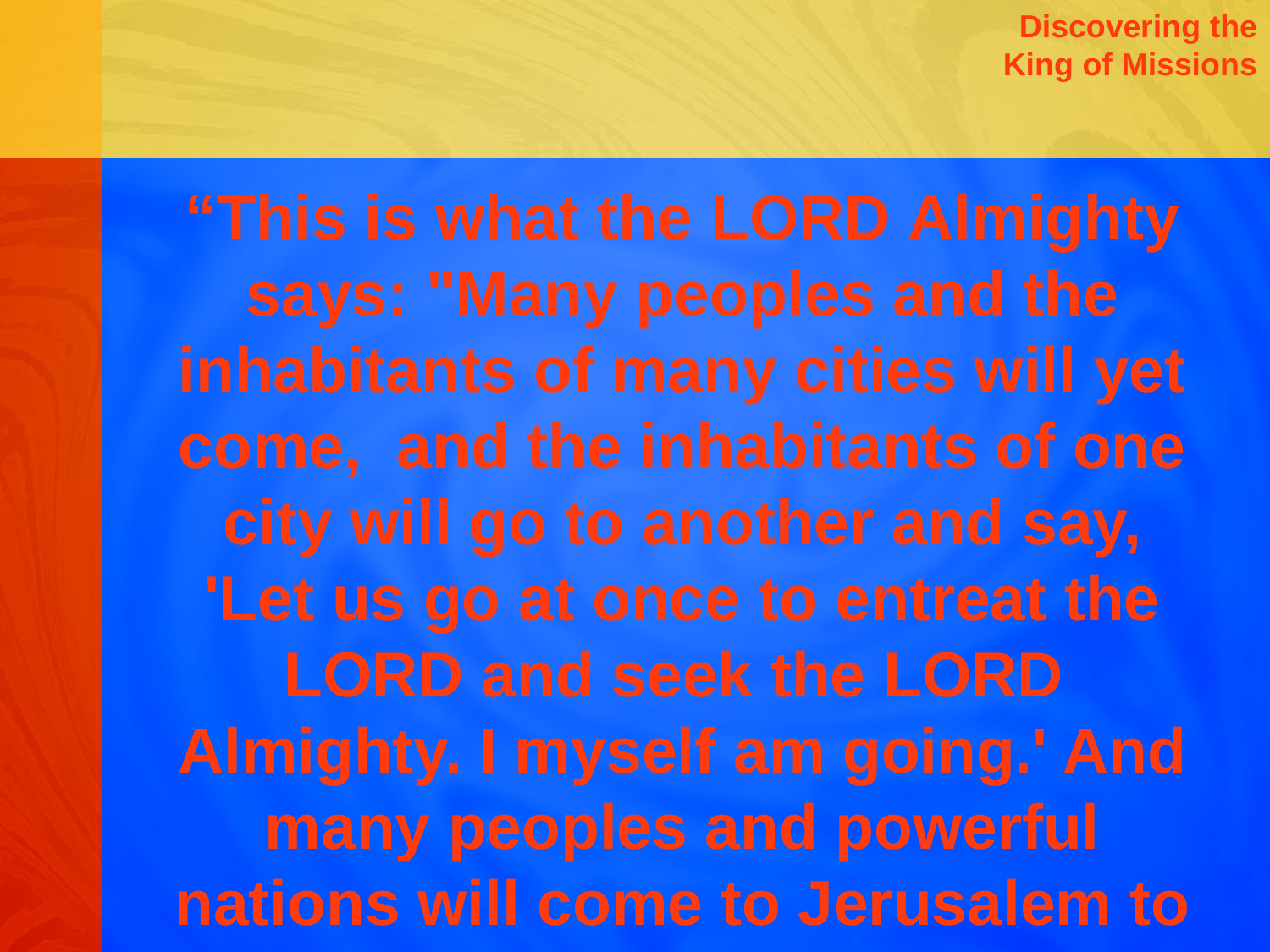

Discovering the King of Missions
“This is what the Lord Almighty says: "Many peoples and the inhabitants of many cities will yet come,  and the inhabitants of one city will go to another and say, 'Let us go at once to entreat the Lord and seek the Lord  Almighty. I myself am going.' And many peoples and powerful nations will come to Jerusalem to seek the Lord   Almighty and to entreat him." Zechariah 8:20-23